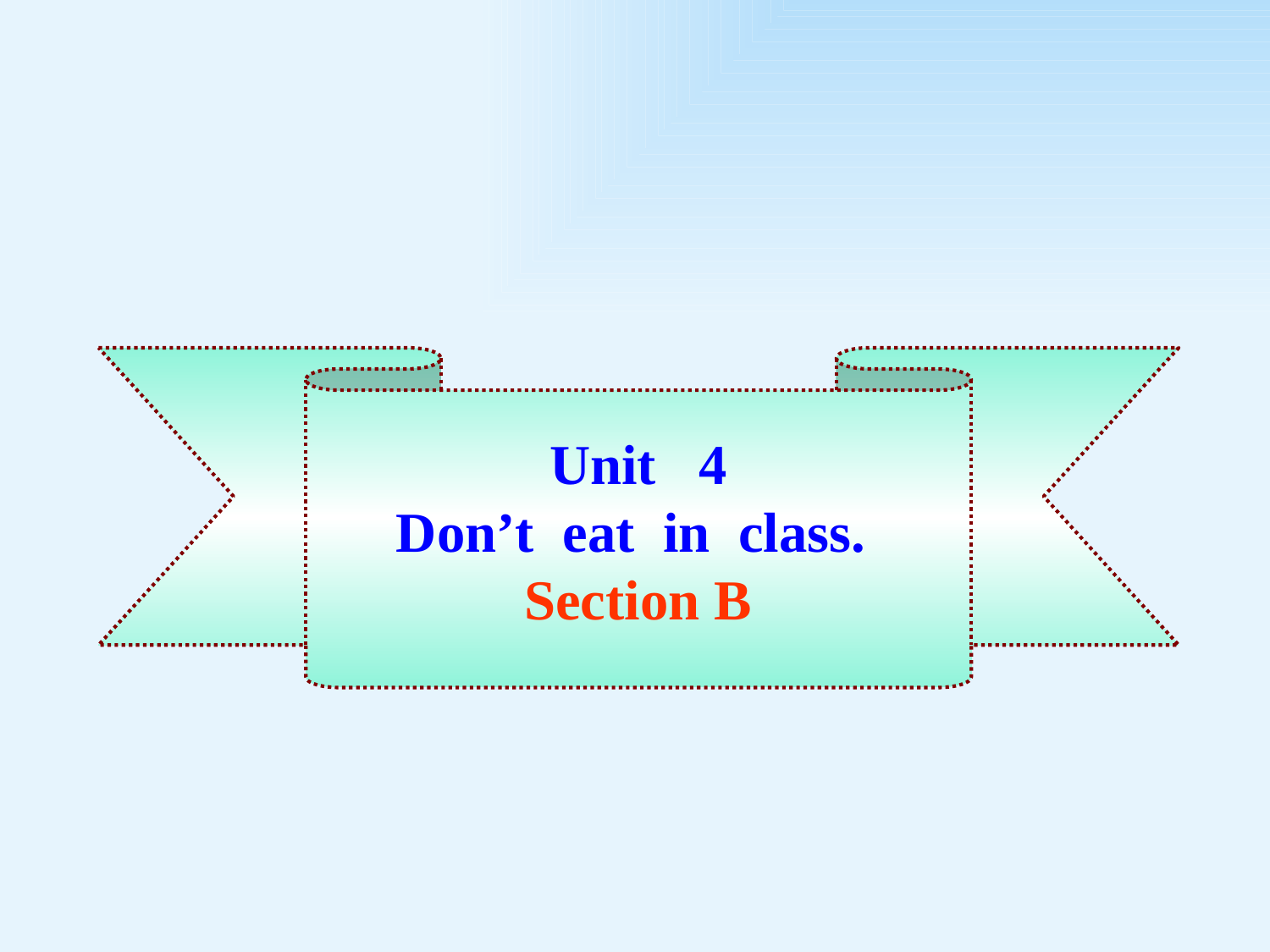

Unit   4
Don’t  eat  in  class.
Section B